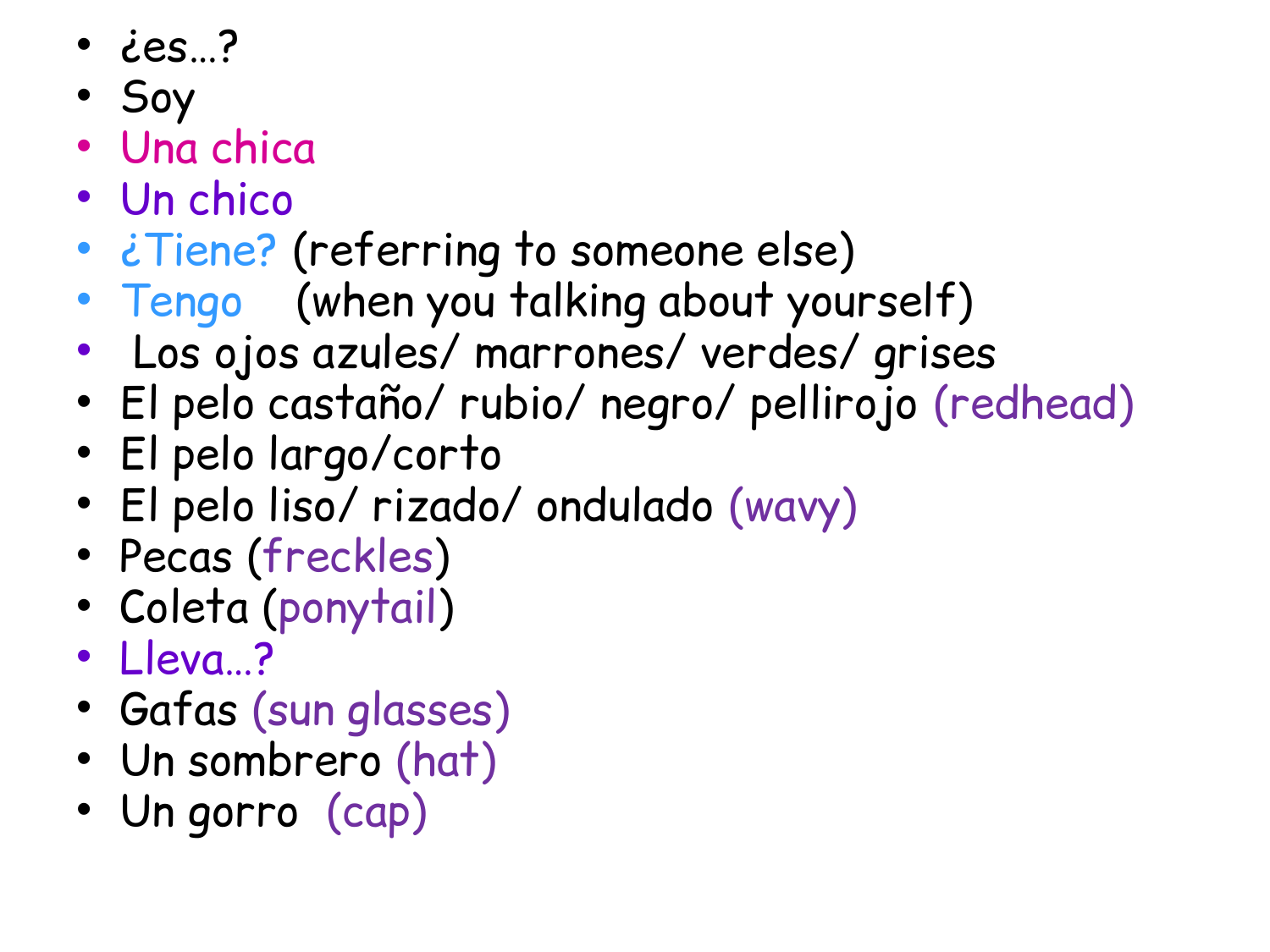

¿es…?
Soy
Una chica
Un chico
¿Tiene? (referring to someone else)
Tengo    (when you talking about yourself)
 Los ojos azules/ marrones/ verdes/ grises
El pelo castaño/ rubio/ negro/ pellirojo (redhead)
El pelo largo/corto
El pelo liso/ rizado/ ondulado (wavy)
Pecas (freckles)
Coleta (ponytail)
Lleva…?
Gafas (sun glasses)
Un sombrero (hat)
Un gorro  (cap)